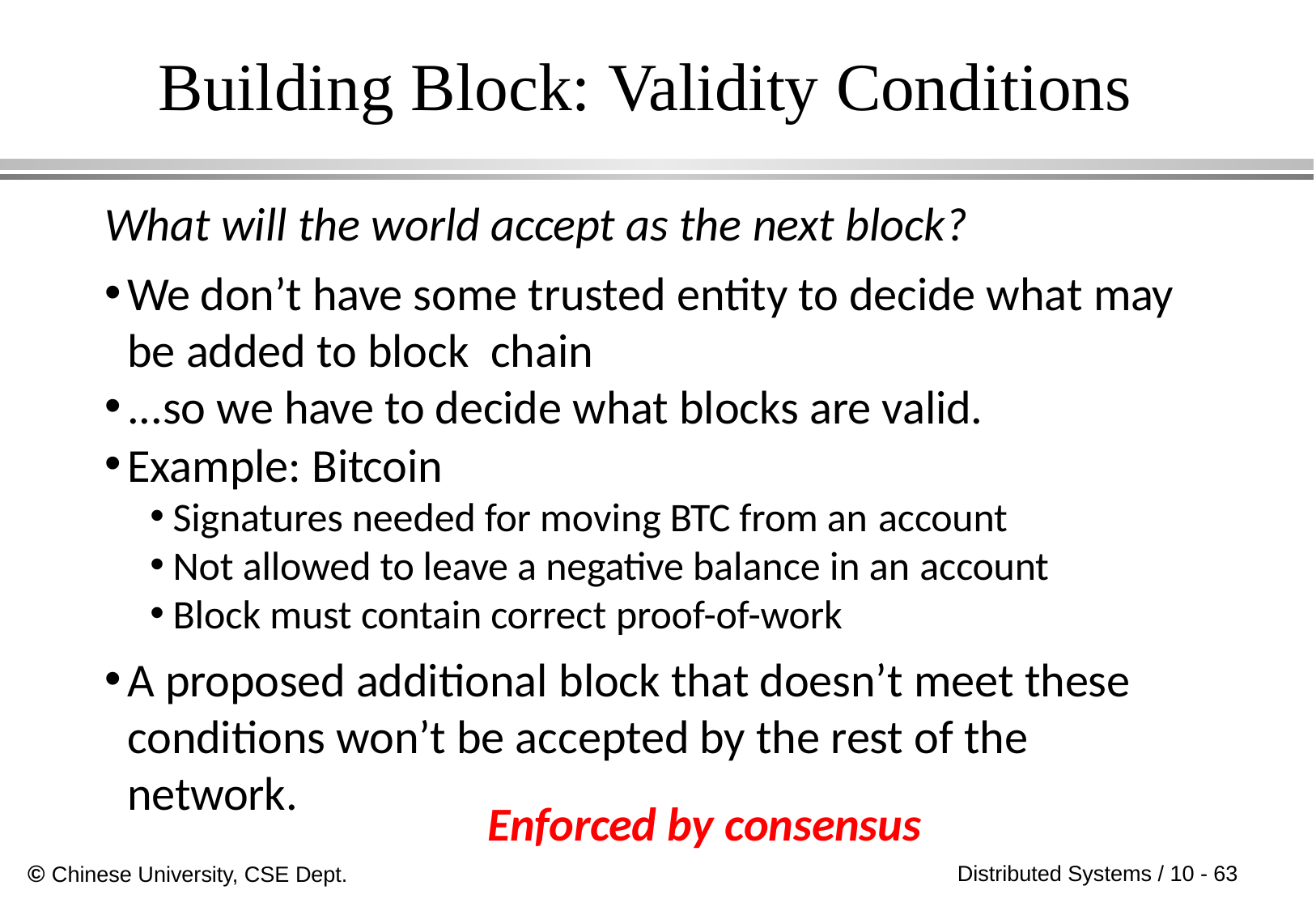

# Building Block: Validity Conditions
What will the world accept as the next block?
We don’t have some trusted entity to decide what may be added to block  chain
...so we have to decide what blocks are valid.
Example: Bitcoin
Signatures needed for moving BTC from an account
Not allowed to leave a negative balance in an account
Block must contain correct proof-of-work
A proposed additional block that doesn’t meet these conditions won’t be accepted by the rest of the network.

Enforced by consensus